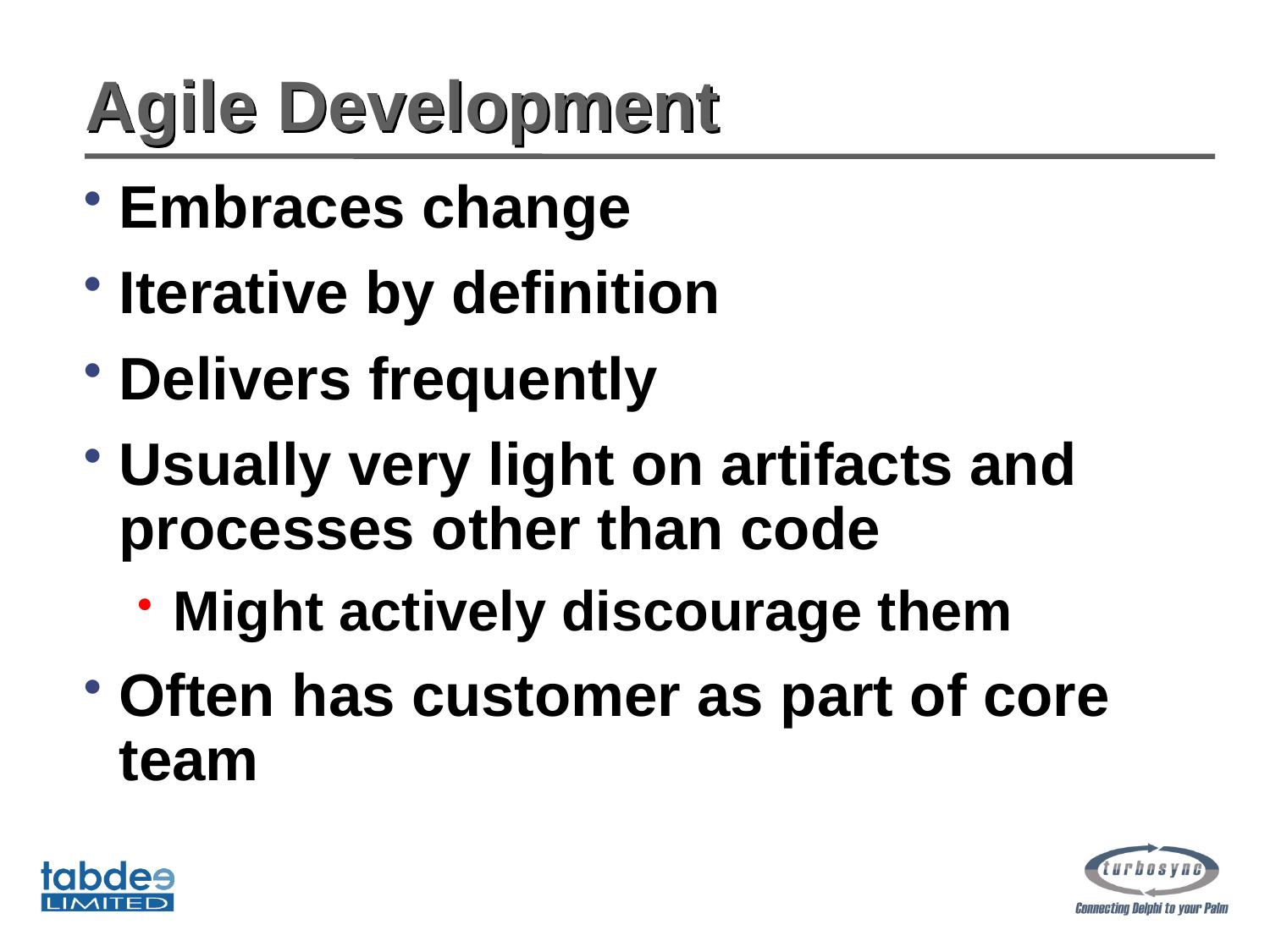

# Agile Development
Embraces change
Iterative by definition
Delivers frequently
Usually very light on artifacts and processes other than code
Might actively discourage them
Often has customer as part of core team